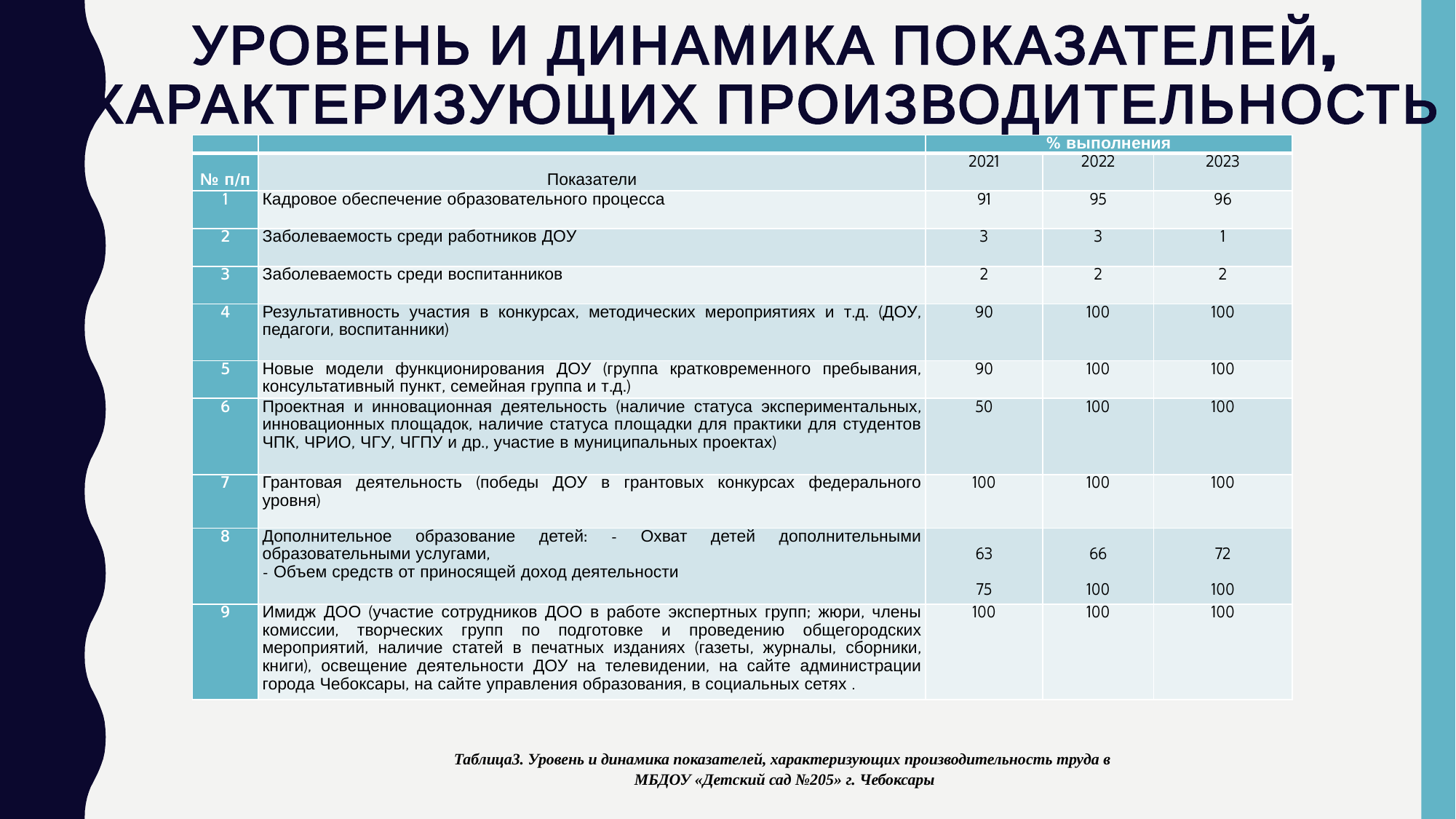

# Уровень и динамика показателей, характеризующих производительность труда
|  |  | % выполнения |  |  |
| --- | --- | --- | --- | --- |
| № п/п | Показатели | 2021 | 2022 | 2023 |
| 1 | Кадровое обеспечение образовательного процесса | 91 | 95 | 96 |
| 2 | Заболеваемость среди работников ДОУ | 3 | 3 | 1 |
| 3 | Заболеваемость среди воспитанников | 2 | 2 | 2 |
| 4 | Результативность участия в конкурсах, методических мероприятиях и т.д. (ДОУ, педагоги, воспитанники) | 90 | 100 | 100 |
| 5 | Новые модели функционирования ДОУ (группа кратковременного пребывания, консультативный пункт, семейная группа и т.д.) | 90 | 100 | 100 |
| 6 | Проектная и инновационная деятельность (наличие статуса экспериментальных, инновационных площадок, наличие статуса площадки для практики для студентов ЧПК, ЧРИО, ЧГУ, ЧГПУ и др., участие в муниципальных проектах) | 50 | 100 | 100 |
| 7 | Грантовая деятельность (победы ДОУ в грантовых конкурсах федерального уровня) | 100 | 100 | 100 |
| 8 | Дополнительное образование детей: - Охват детей дополнительными образовательными услугами, - Объем средств от приносящей доход деятельности | 63   75 | 66   100 | 72   100 |
| 9 | Имидж ДОО (участие сотрудников ДОО в работе экспертных групп; жюри, члены комиссии, творческих групп по подготовке и проведению общегородских мероприятий, наличие статей в печатных изданиях (газеты, журналы, сборники, книги), освещение деятельности ДОУ на телевидении, на сайте администрации города Чебоксары, на сайте управления образования, в социальных сетях . | 100 | 100 | 100 |
Таблица3. Уровень и динамика показателей, характеризующих производительность труда в
МБДОУ «Детский сад №205» г. Чебоксары